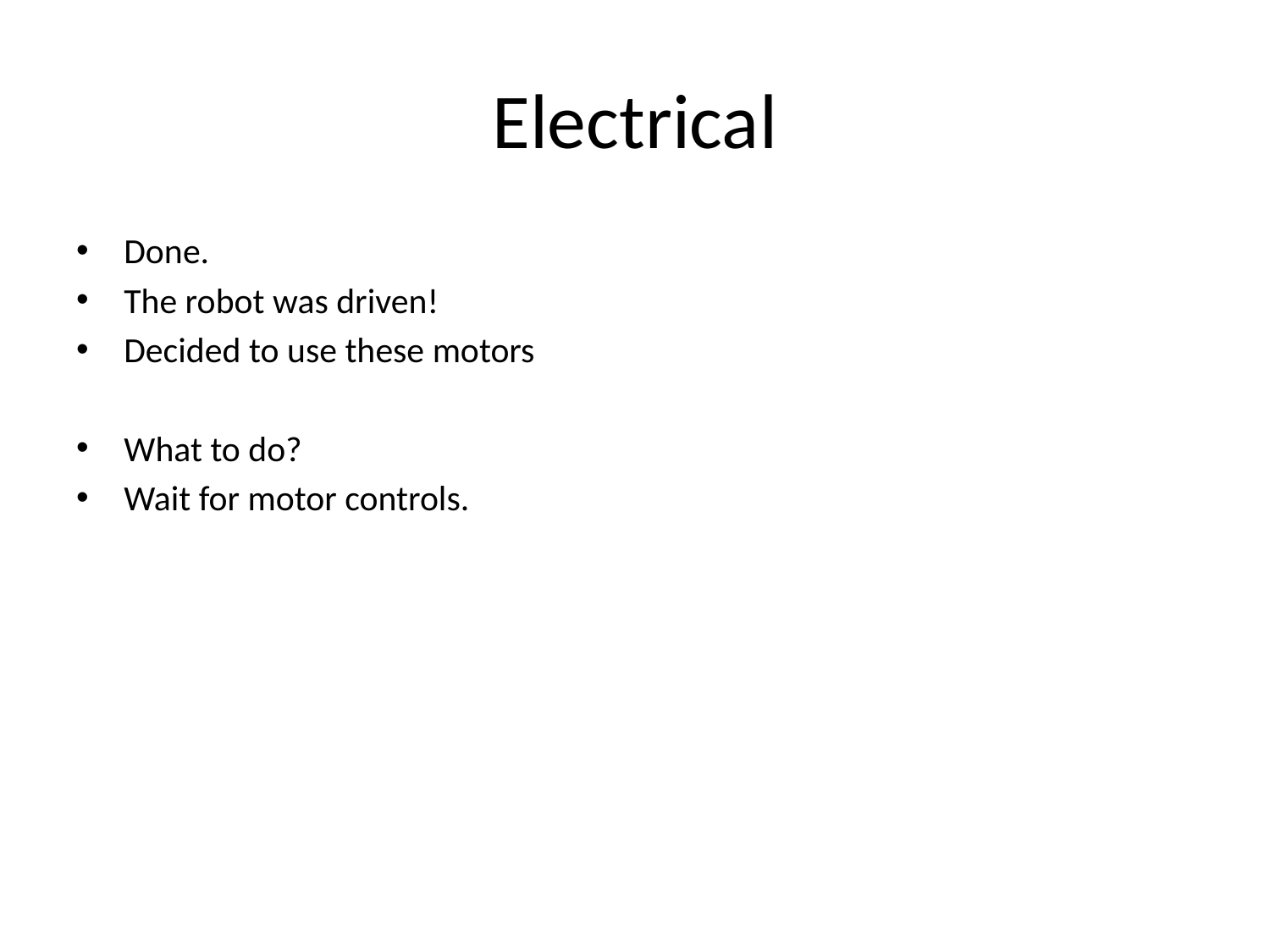

# Electrical
Done.
The robot was driven!
Decided to use these motors

What to do?
Wait for motor controls.